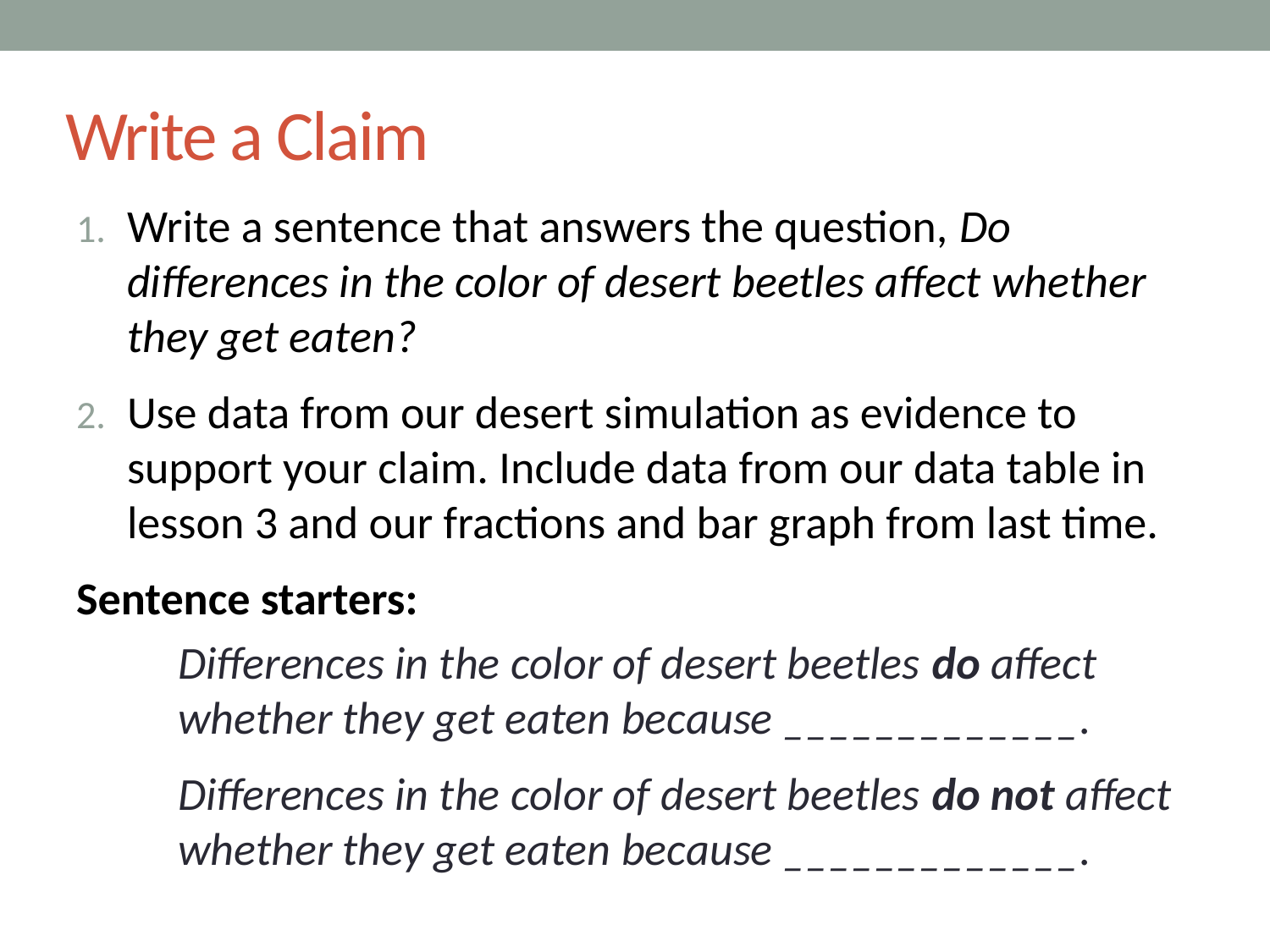

# Write a Claim
Write a sentence that answers the question, Do differences in the color of desert beetles affect whether they get eaten?
Use data from our desert simulation as evidence to support your claim. Include data from our data table in lesson 3 and our fractions and bar graph from last time.
Sentence starters:
Differences in the color of desert beetles do affect whether they get eaten because _____________.
Differences in the color of desert beetles do not affect whether they get eaten because _____________.